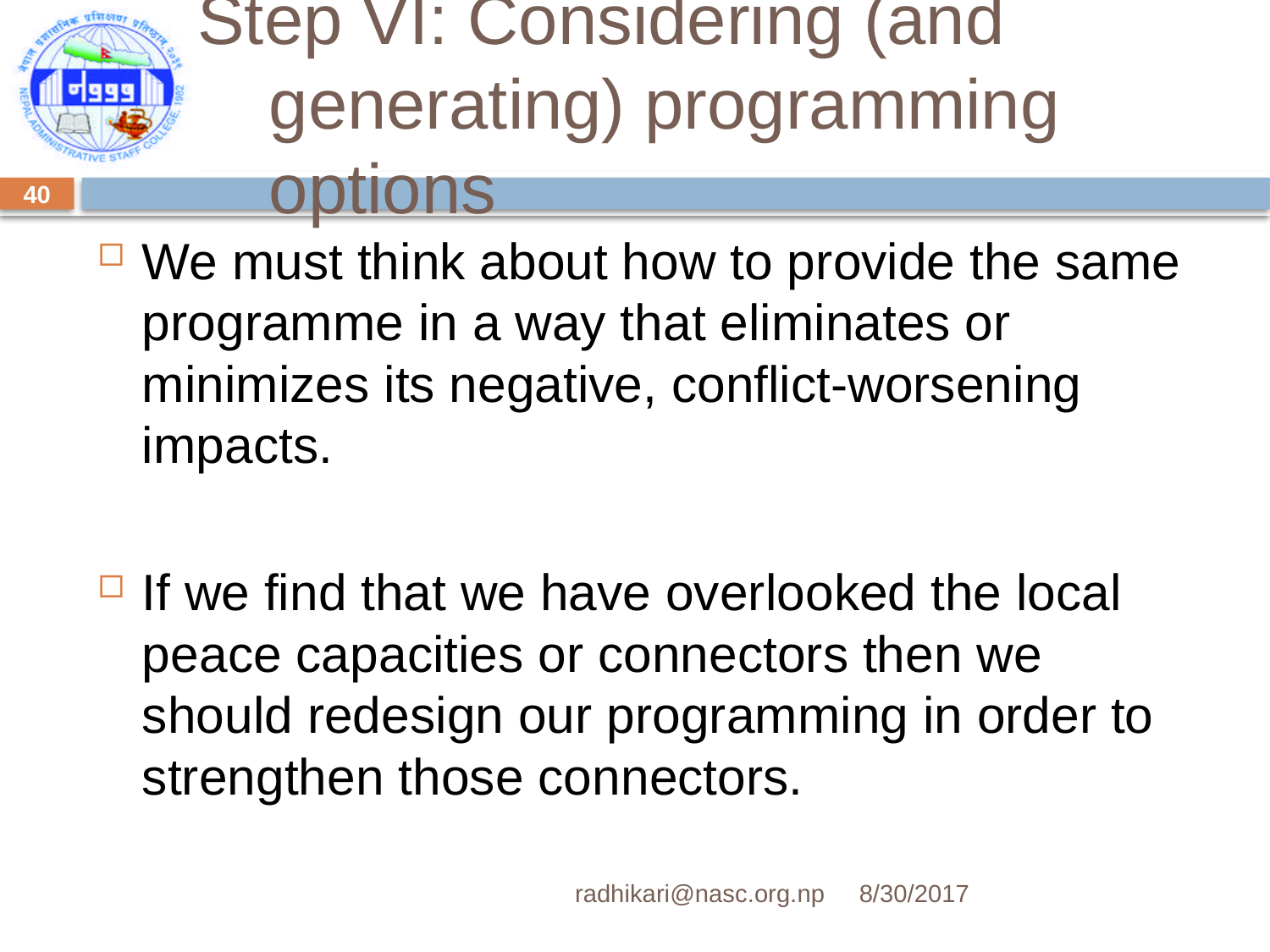

# Step VI: Considering (and generating) programming options
40
We must think about how to provide the same programme in a way that eliminates or minimizes its negative, conflict-worsening impacts.

If we find that we have overlooked the local peace capacities or connectors then we should redesign our programming in order to strengthen those connectors.

radhikari@nasc.org.np
8/30/2017